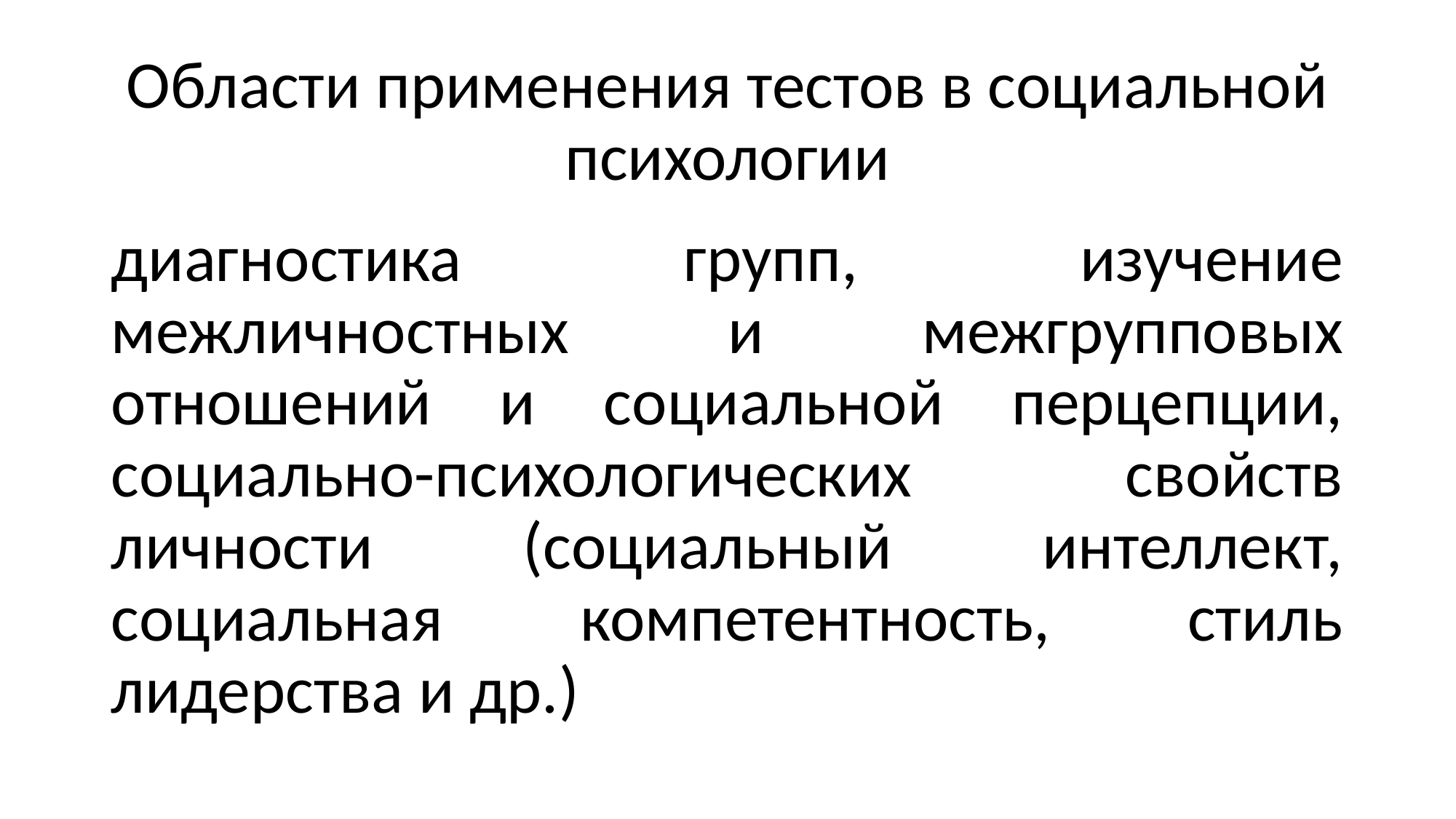

# Области применения тестов в социальной психологии
диагностика групп, изучение межличностных и межгрупповых отношений и социальной перцепции, социально-психологических свойств личности (социальный интеллект, социальная компетентность, стиль лидерства и др.)